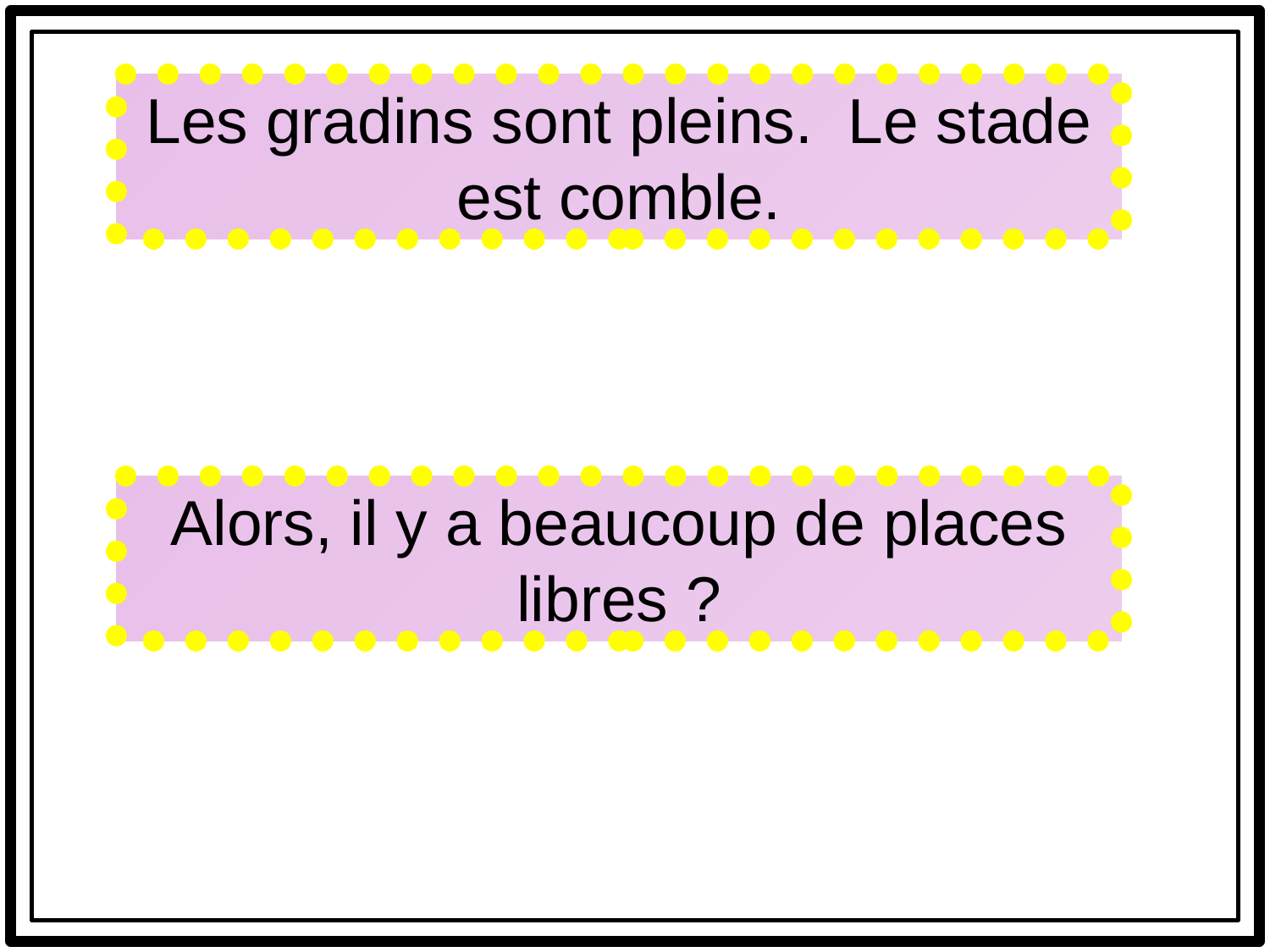

Les gradins sont pleins.  Le stade est comble.
Alors, il y a beaucoup de places libres ?